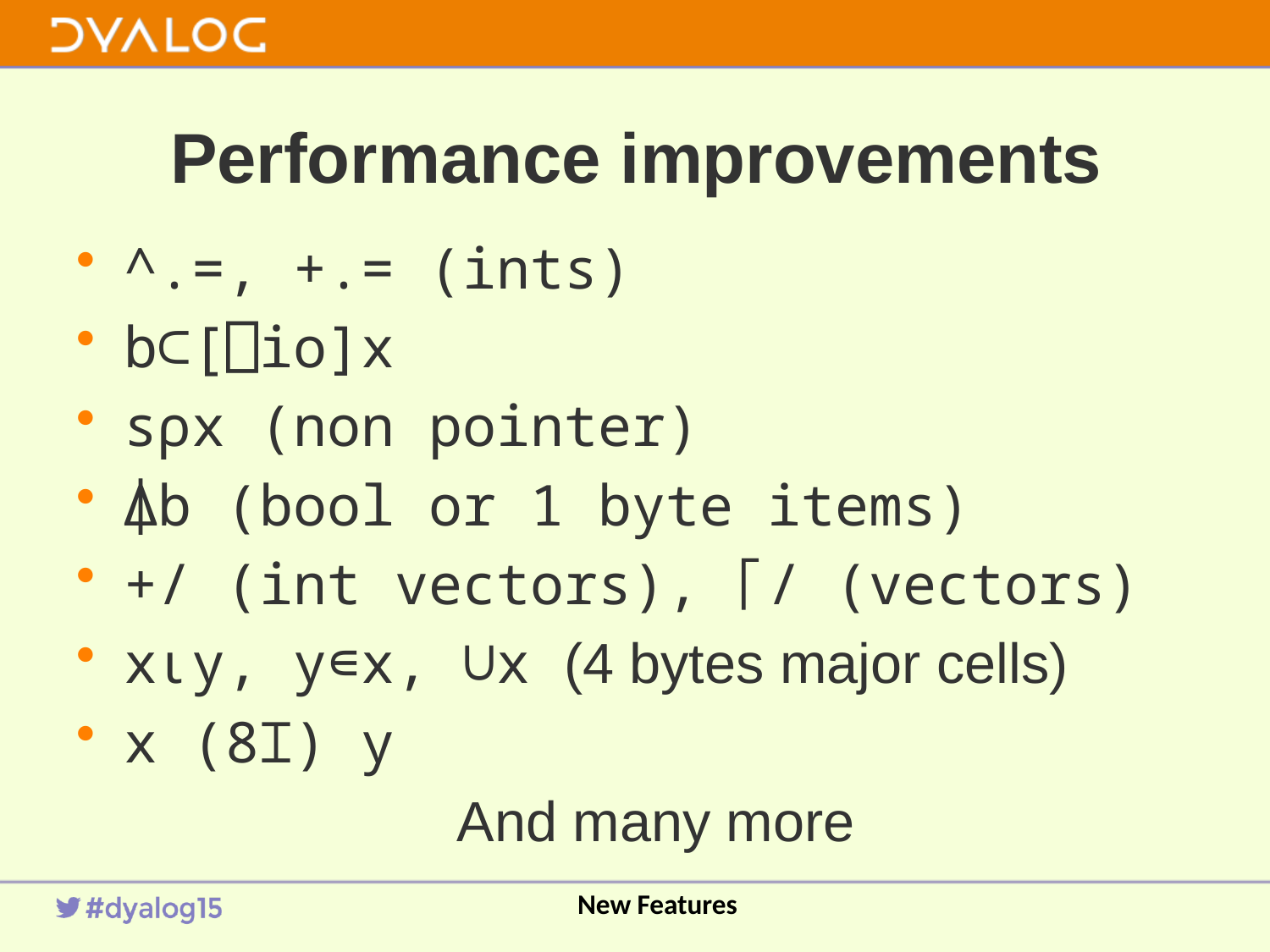

# Performance improvements
^.=, +.= (ints)
b⊂[⎕io]x
s⍴x (non pointer)
⍋b (bool or 1 byte items)
+/ (int vectors), ⌈/ (vectors)
x⍳y, y∊x, ∪x (4 bytes major cells)
x (8⌶) y
			And many more
New Features